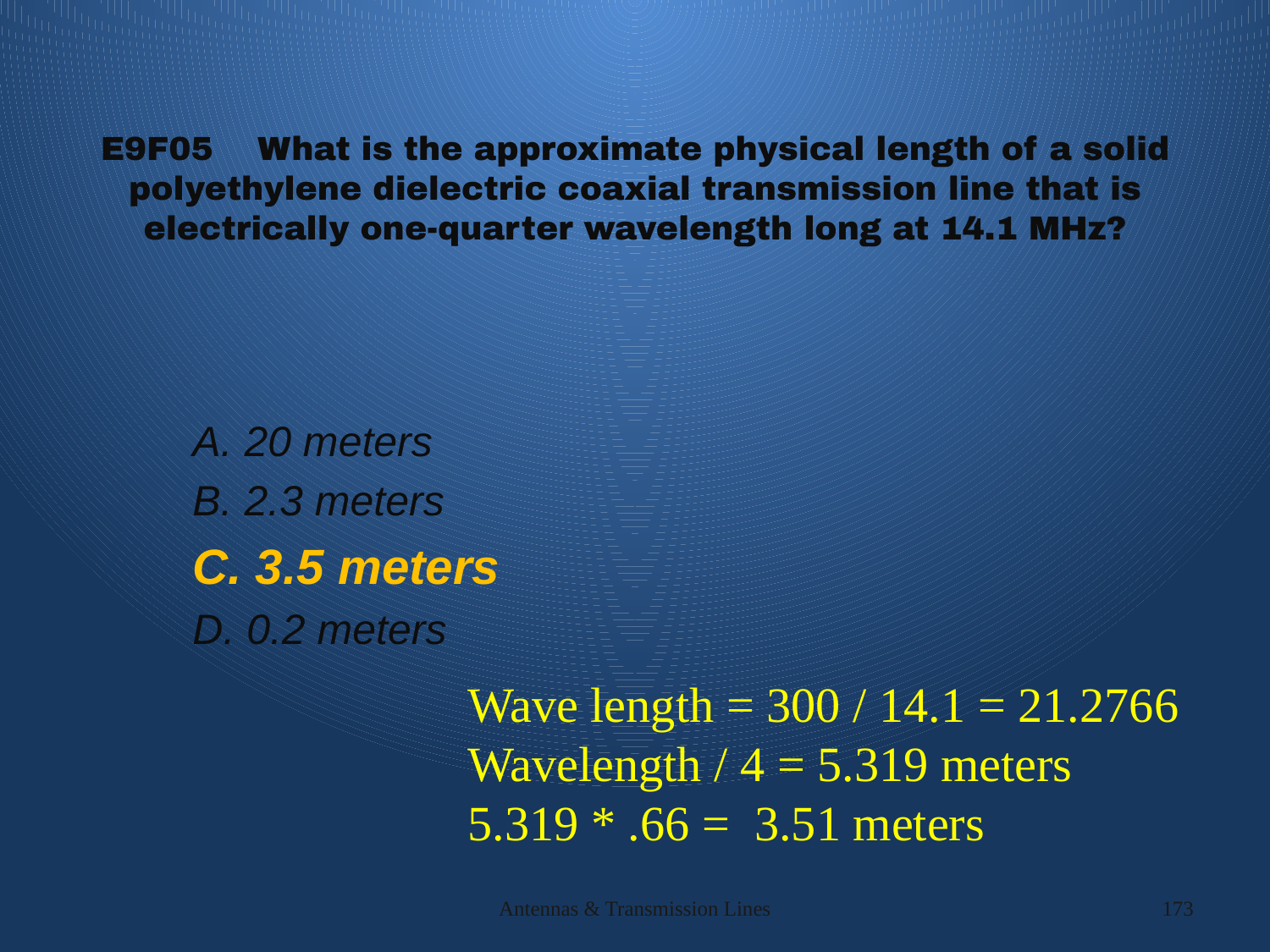

# E9F05    What is the approximate physical length of a solid polyethylene dielectric coaxial transmission line that is electrically one-quarter wavelength long at 14.1 MHz?

A. 20 meters
B. 2.3 meters
C. 3.5 meters
D. 0.2 meters
Wave length = 300 / 14.1 = 21.2766
Wavelength / 4 = 5.319 meters
5.319 * .66 =  3.51 meters
Antennas & Transmission Lines
173